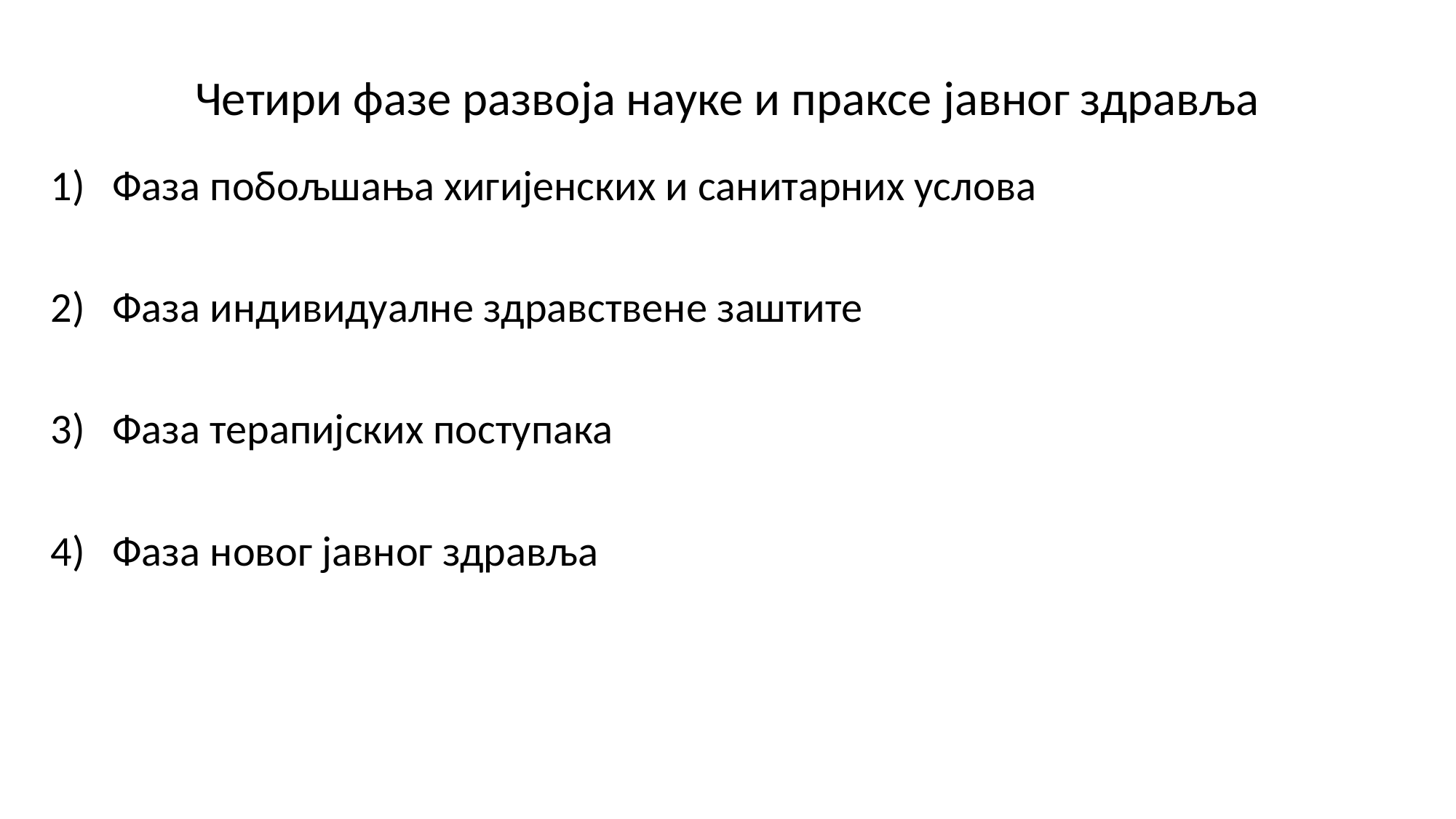

# Четири фазе развоја науке и праксе јавног здравља
Фаза побољшања хигијенских и санитарних услова

Фаза индивидуалне здравствене заштите

Фаза терапијских поступака

Фаза новог јавног здравља